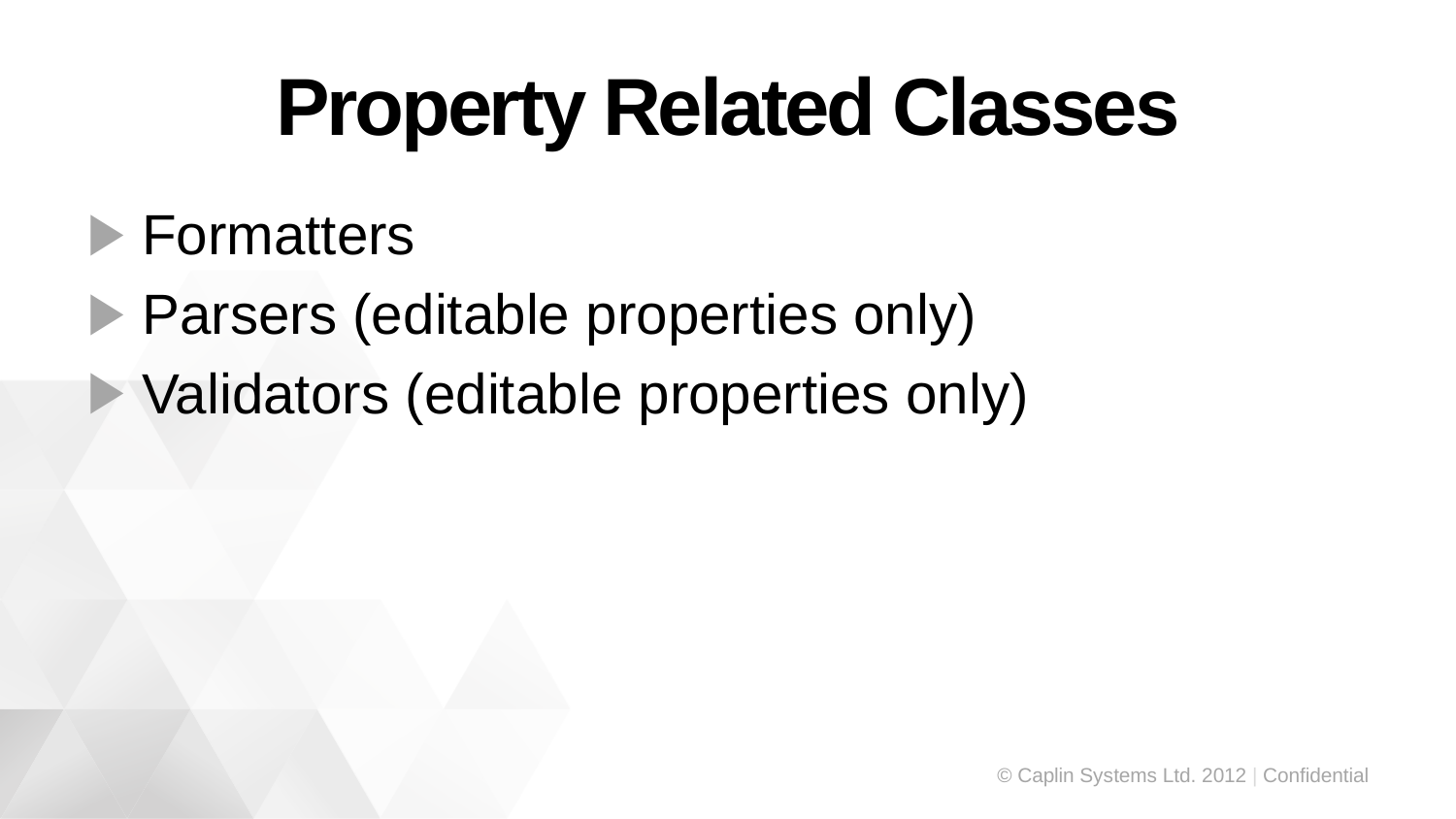

# Property Related Classes
Formatters
Parsers (editable properties only)
Validators (editable properties only)